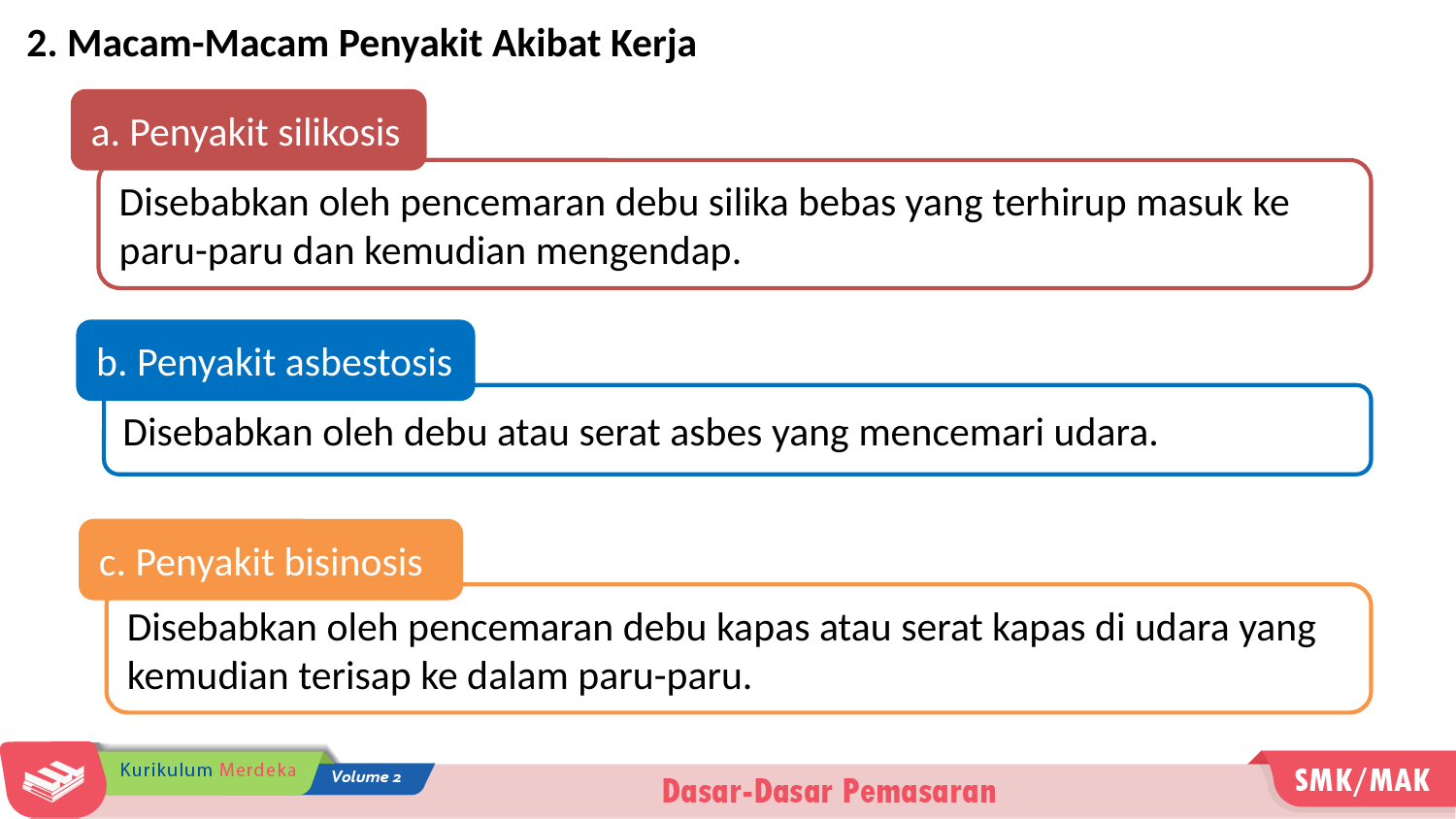

2. Macam-Macam Penyakit Akibat Kerja
a. Penyakit silikosis
Disebabkan oleh pencemaran debu silika bebas yang terhirup masuk ke paru-paru dan kemudian mengendap.
b. Penyakit asbestosis
Disebabkan oleh debu atau serat asbes yang mencemari udara.
c. Penyakit bisinosis
Disebabkan oleh pencemaran debu kapas atau serat kapas di udara yang kemudian terisap ke dalam paru-paru.